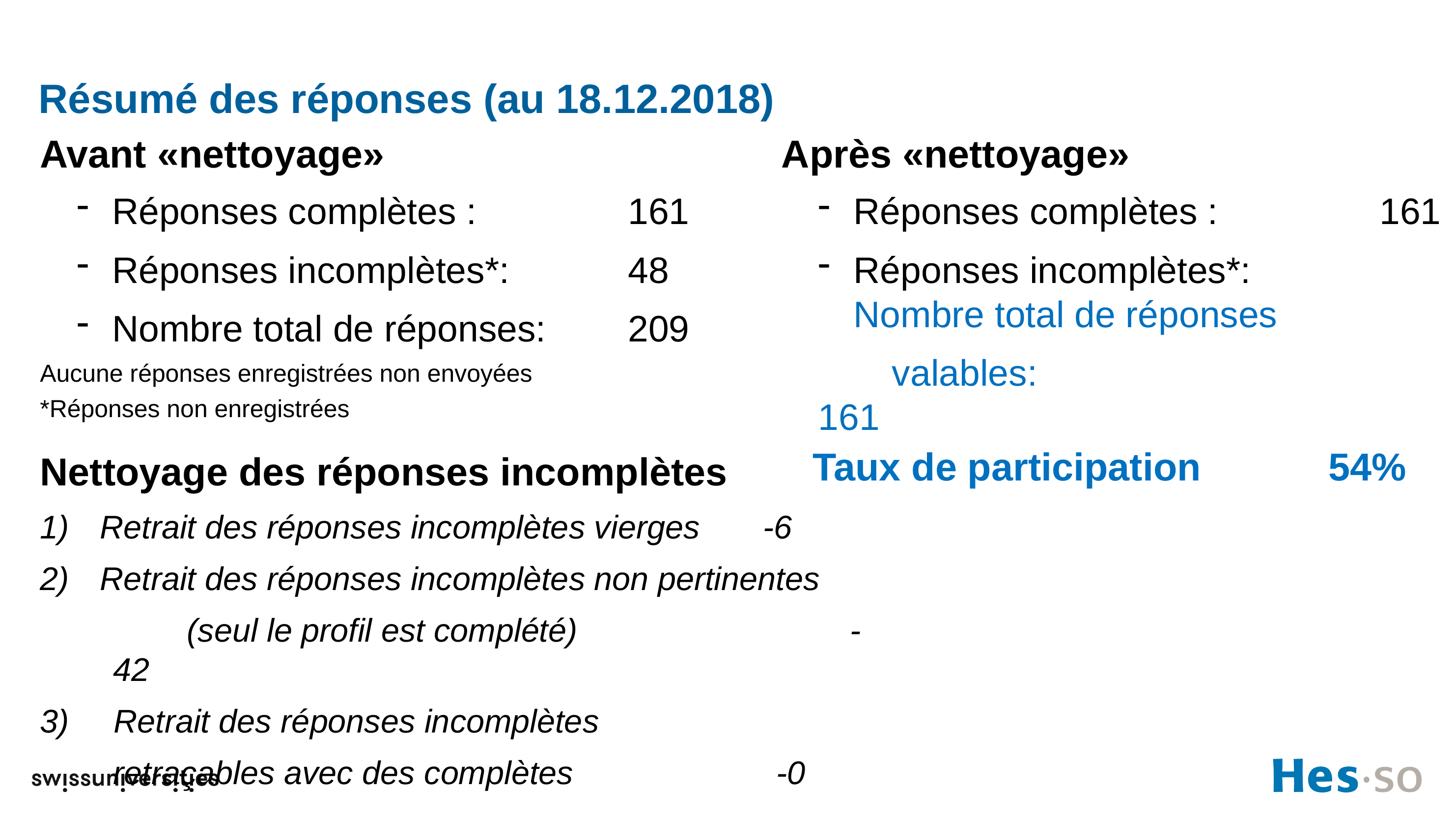

# Résumé des réponses (au 18.12.2018)
Avant «nettoyage»
Réponses complètes : 		161
Réponses incomplètes*: 		48
Nombre total de réponses: 	209
Aucune réponses enregistrées non envoyées
*Réponses non enregistrées
Nettoyage des réponses incomplètes
Retrait des réponses incomplètes vierges 	-6
Retrait des réponses incomplètes non pertinentes
	(seul le profil est complété) 				-42
3) 	Retrait des réponses incomplètes
retraçables avec des complètes 			-0
Après «nettoyage»
Réponses complètes : 		 161
Réponses incomplètes*: 		Nombre total de réponses
	valables: 					161
Taux de participation 		54%